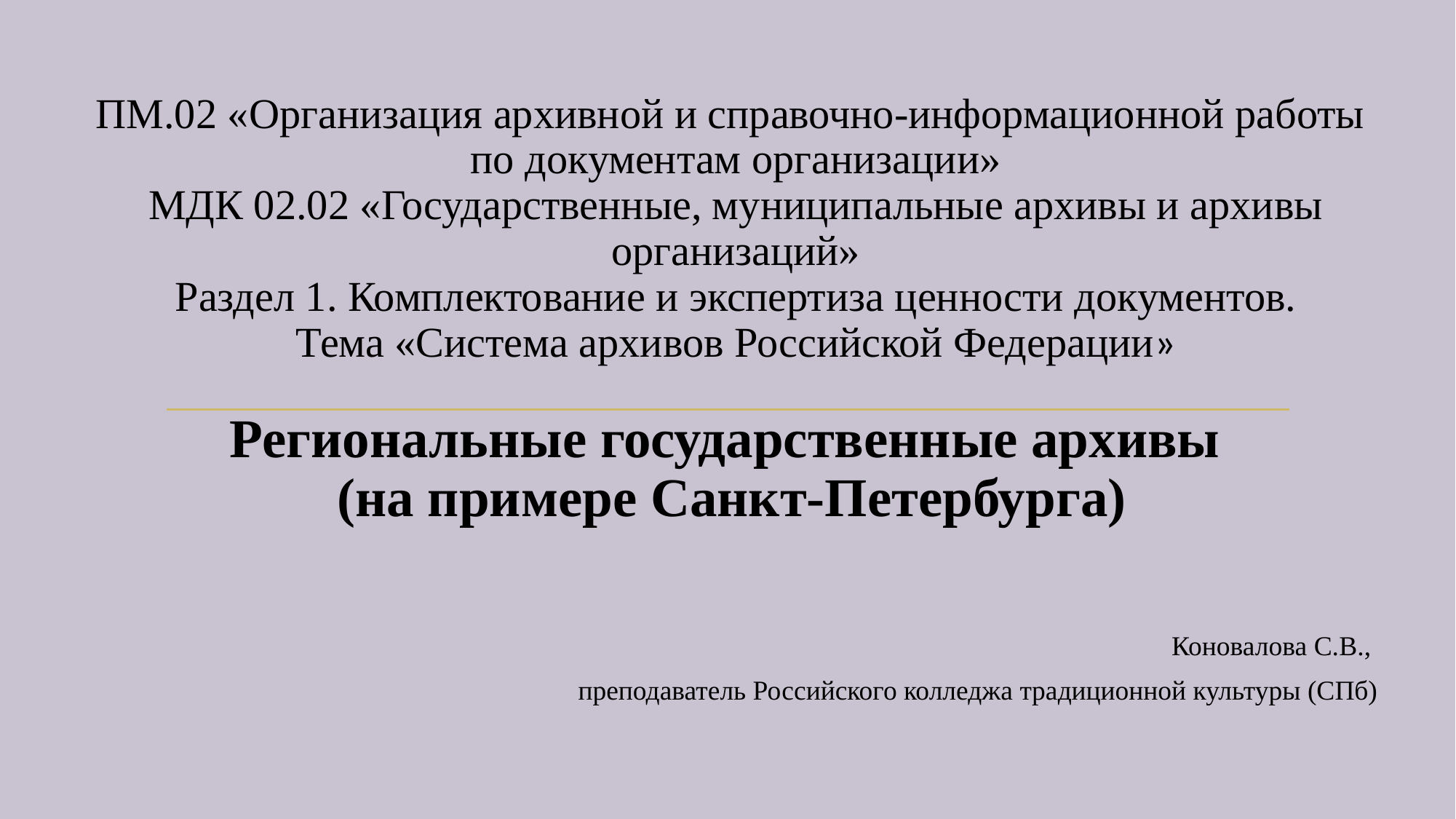

# ПМ.02 «Организация архивной и справочно-информационной работы по документам организации» МДК 02.02 «Государственные, муниципальные архивы и архивы организаций» Раздел 1. Комплектование и экспертиза ценности документов. Тема «Система архивов Российской Федерации»

Региональные государственные архивы
(на примере Санкт-Петербурга)

Коновалова С.В.,
преподаватель Российского колледжа традиционной культуры (СПб)